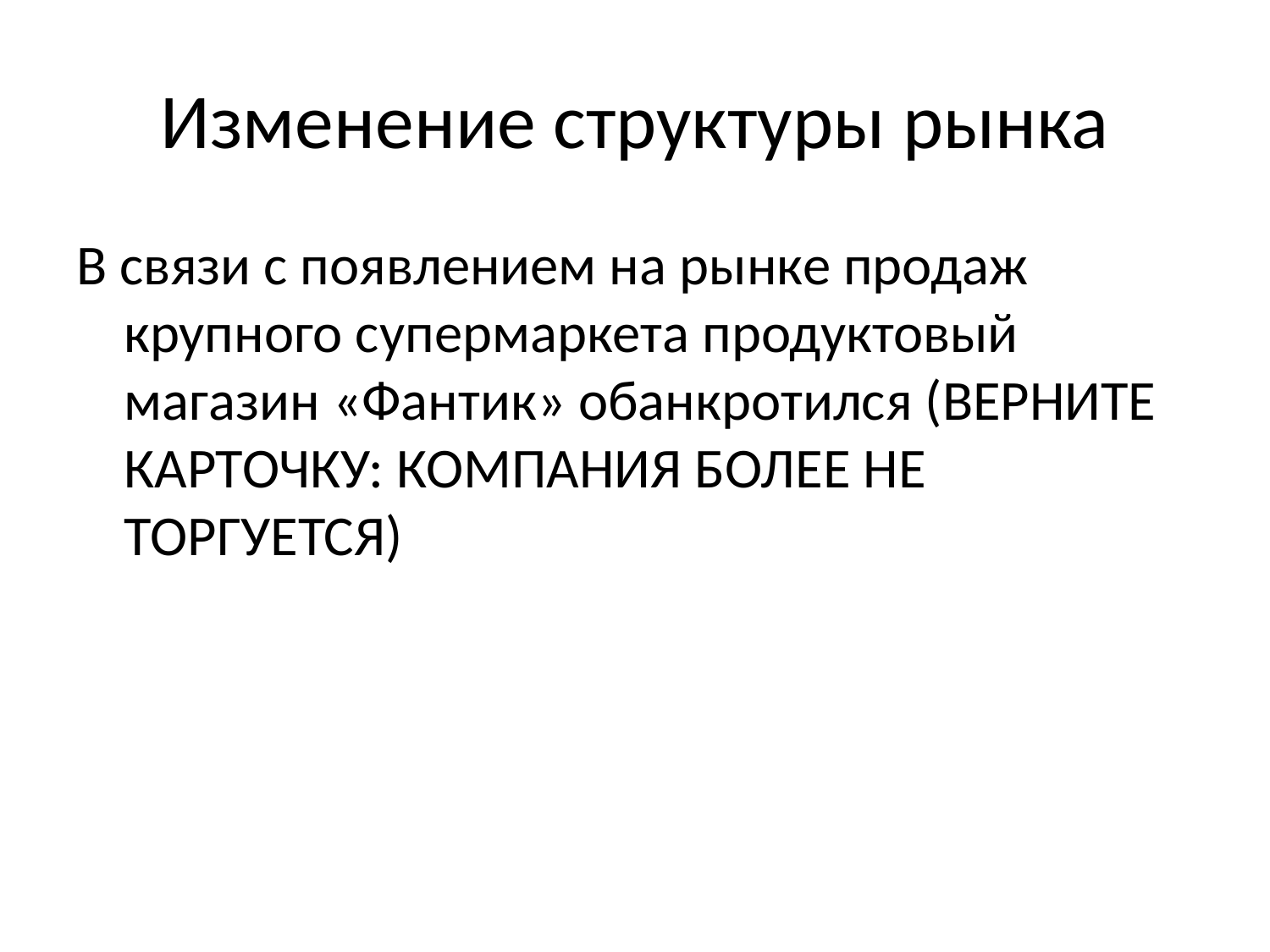

# Изменение структуры рынка
В связи с появлением на рынке продаж крупного супермаркета продуктовый магазин «Фантик» обанкротился (ВЕРНИТЕ КАРТОЧКУ: КОМПАНИЯ БОЛЕЕ НЕ ТОРГУЕТСЯ)